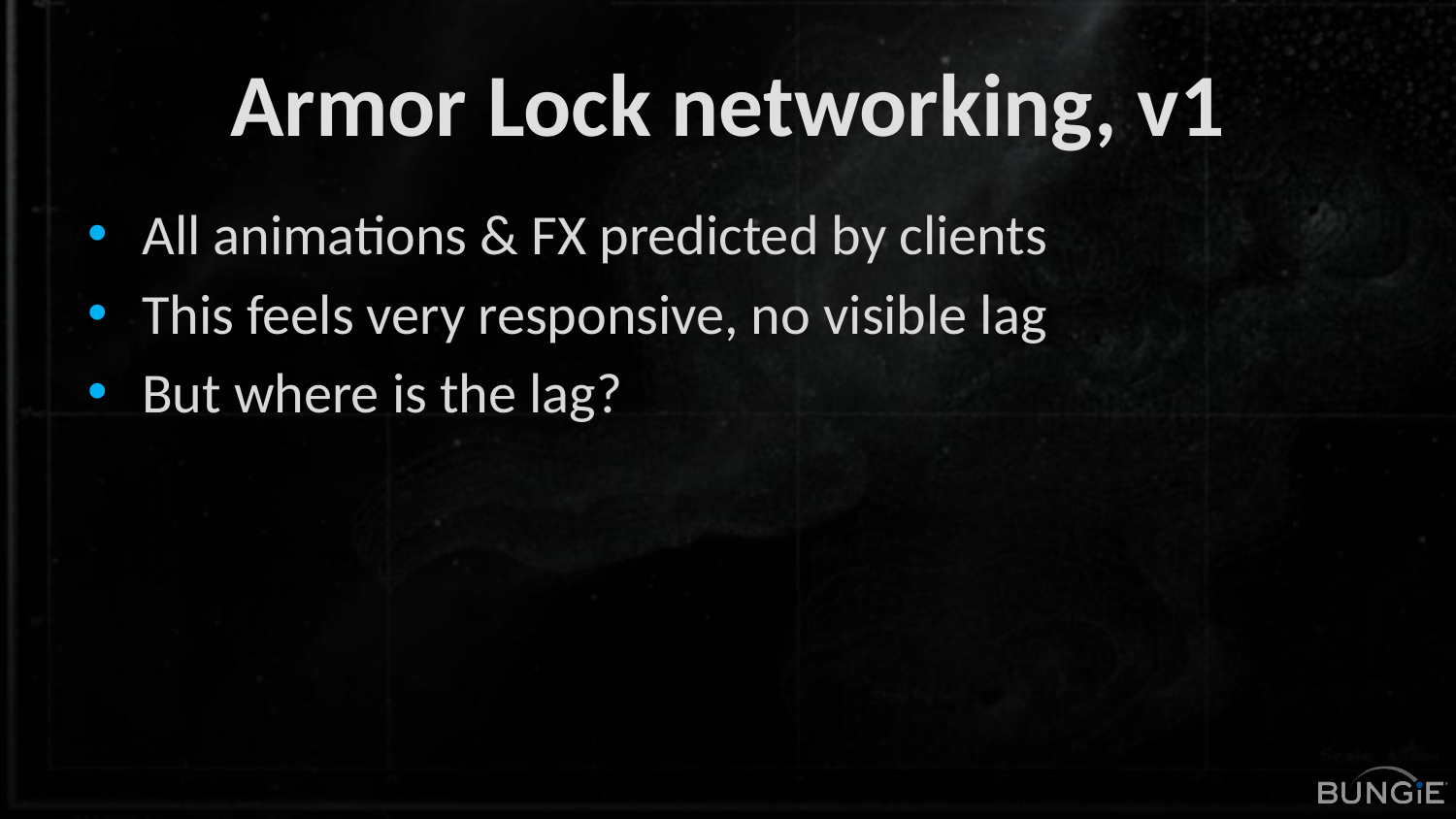

# Armor Lock networking, v1
All animations & FX predicted by clients
This feels very responsive, no visible lag
But where is the lag?